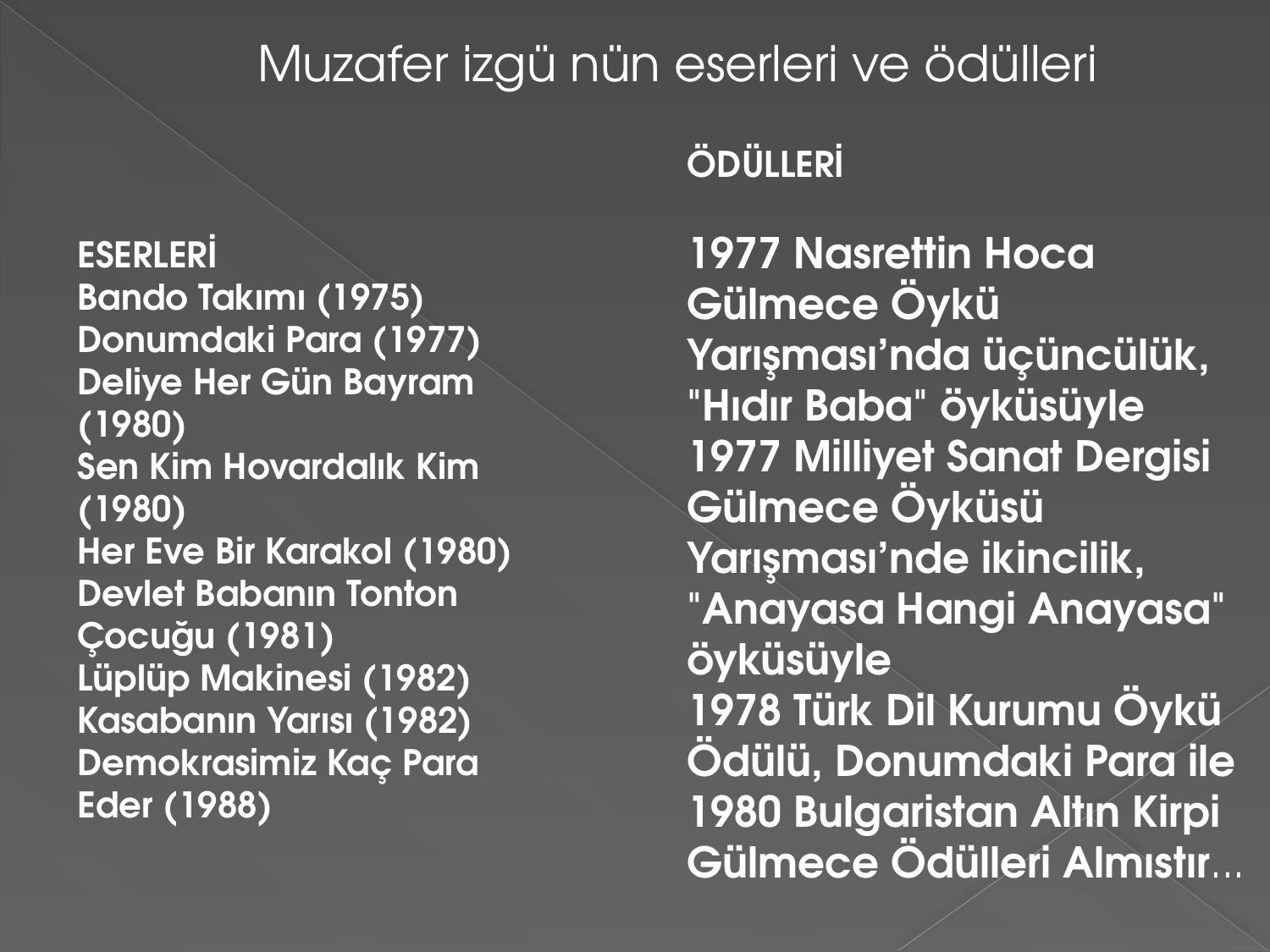

Muzafer izgü nün eserleri ve ödülleri
ÖDÜLLERİ 
1977 Nasrettin Hoca Gülmece Öykü Yarışması’nda üçüncülük, "Hıdır Baba" öyküsüyle 
1977 Milliyet Sanat Dergisi Gülmece Öyküsü Yarışması’nde ikincilik, "Anayasa Hangi Anayasa" öyküsüyle 
1978 Türk Dil Kurumu Öykü Ödülü, Donumdaki Para ile 
1980 Bulgaristan Altın Kirpi Gülmece Ödülleri Almıstır...
ESERLERİ
Bando Takımı (1975) 
Donumdaki Para (1977) 
Deliye Her Gün Bayram (1980) 
Sen Kim Hovardalık Kim (1980) 
Her Eve Bir Karakol (1980) 
Devlet Babanın Tonton Çocuğu (1981) 
Lüplüp Makinesi (1982) 
Kasabanın Yarısı (1982) 
Demokrasimiz Kaç Para Eder (1988)